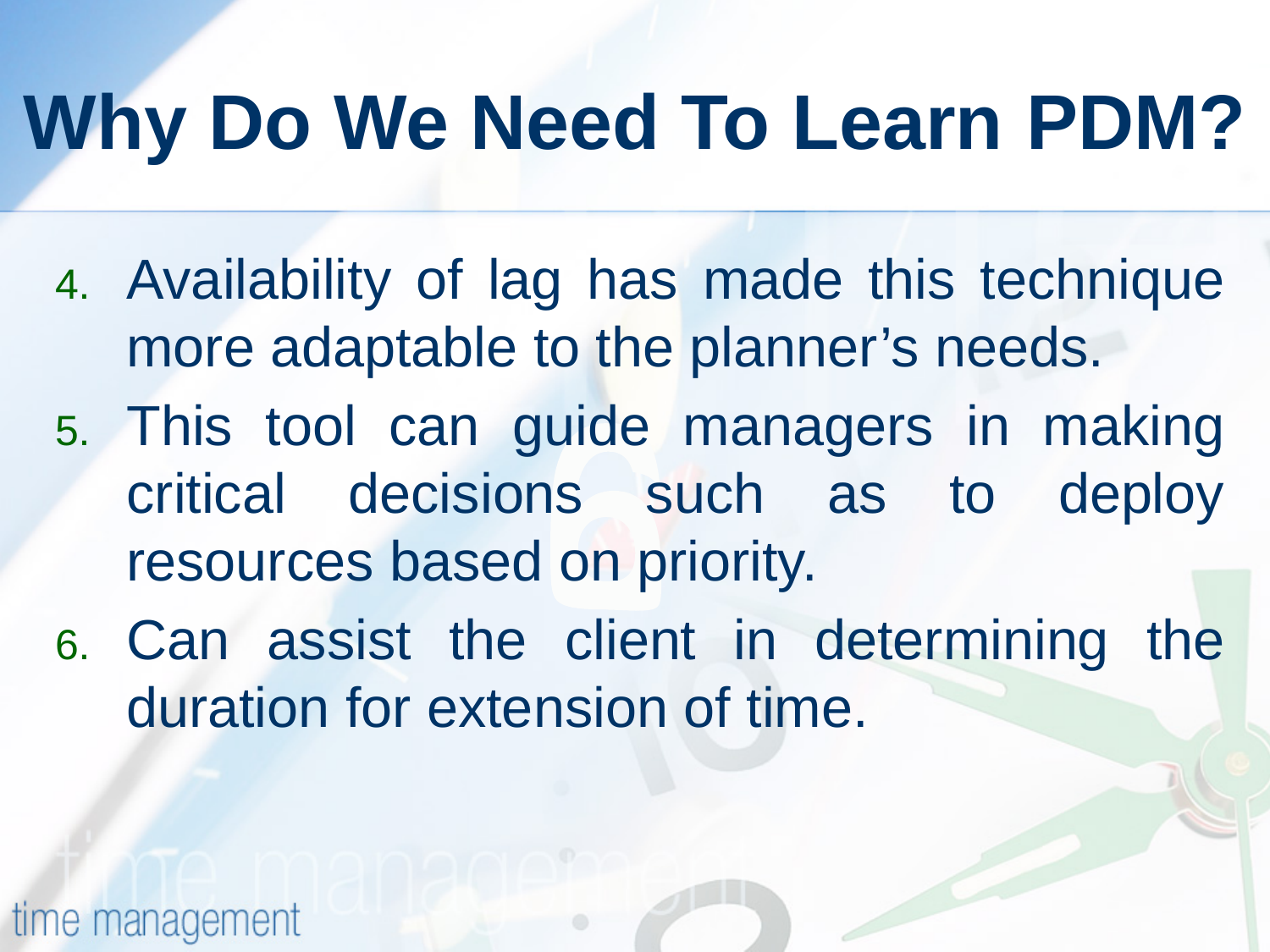

# Why Do We Need To Learn PDM?
Availability of lag has made this technique more adaptable to the planner’s needs.
This tool can guide managers in making critical decisions such as to deploy resources based on priority.
Can assist the client in determining the duration for extension of time.

6